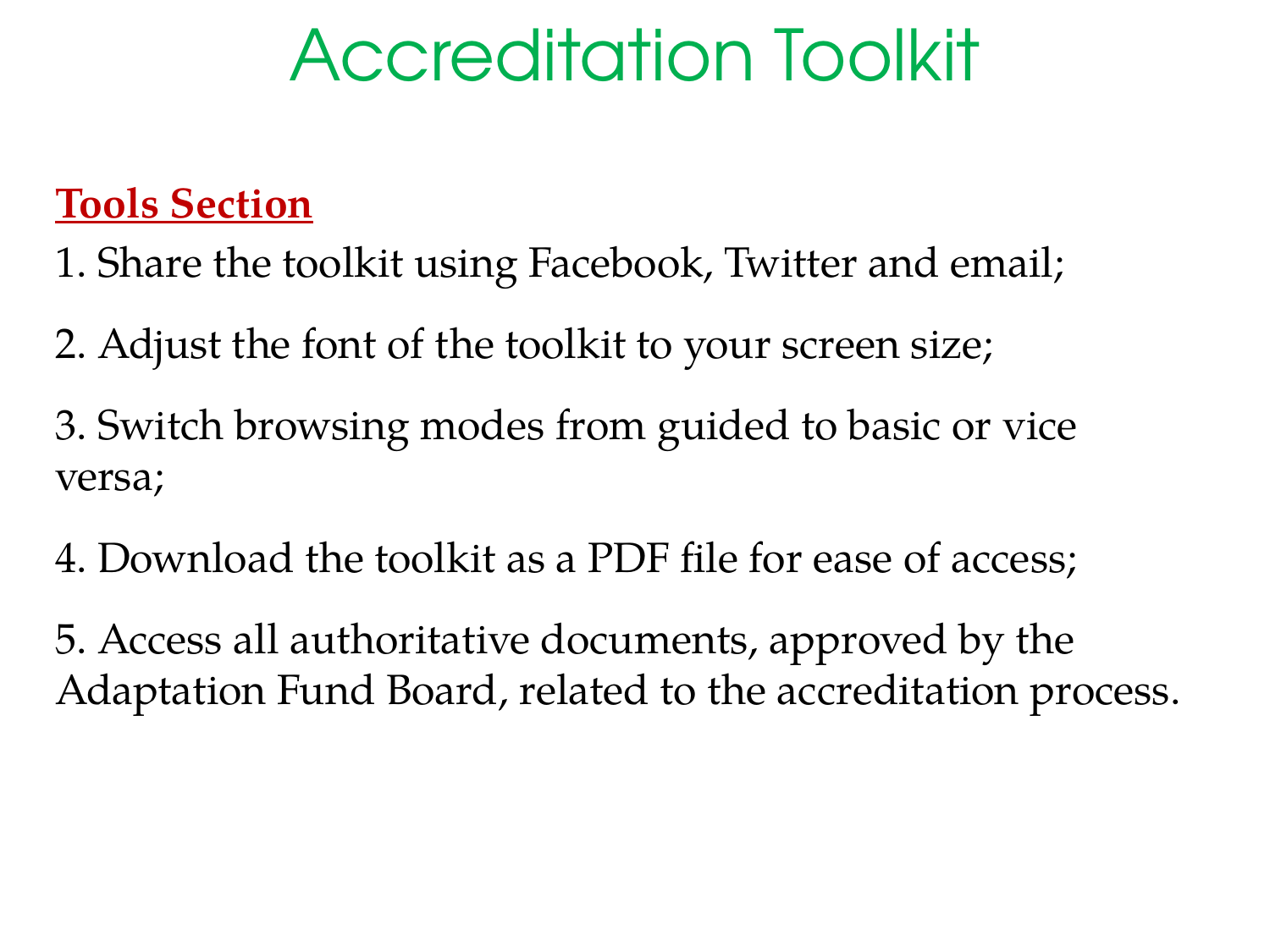

# Accreditation Toolkit
Tools Section
1. Share the toolkit using Facebook, Twitter and email;

2. Adjust the font of the toolkit to your screen size;

3. Switch browsing modes from guided to basic or vice versa;

4. Download the toolkit as a PDF file for ease of access;

5. Access all authoritative documents, approved by the Adaptation Fund Board, related to the accreditation process.